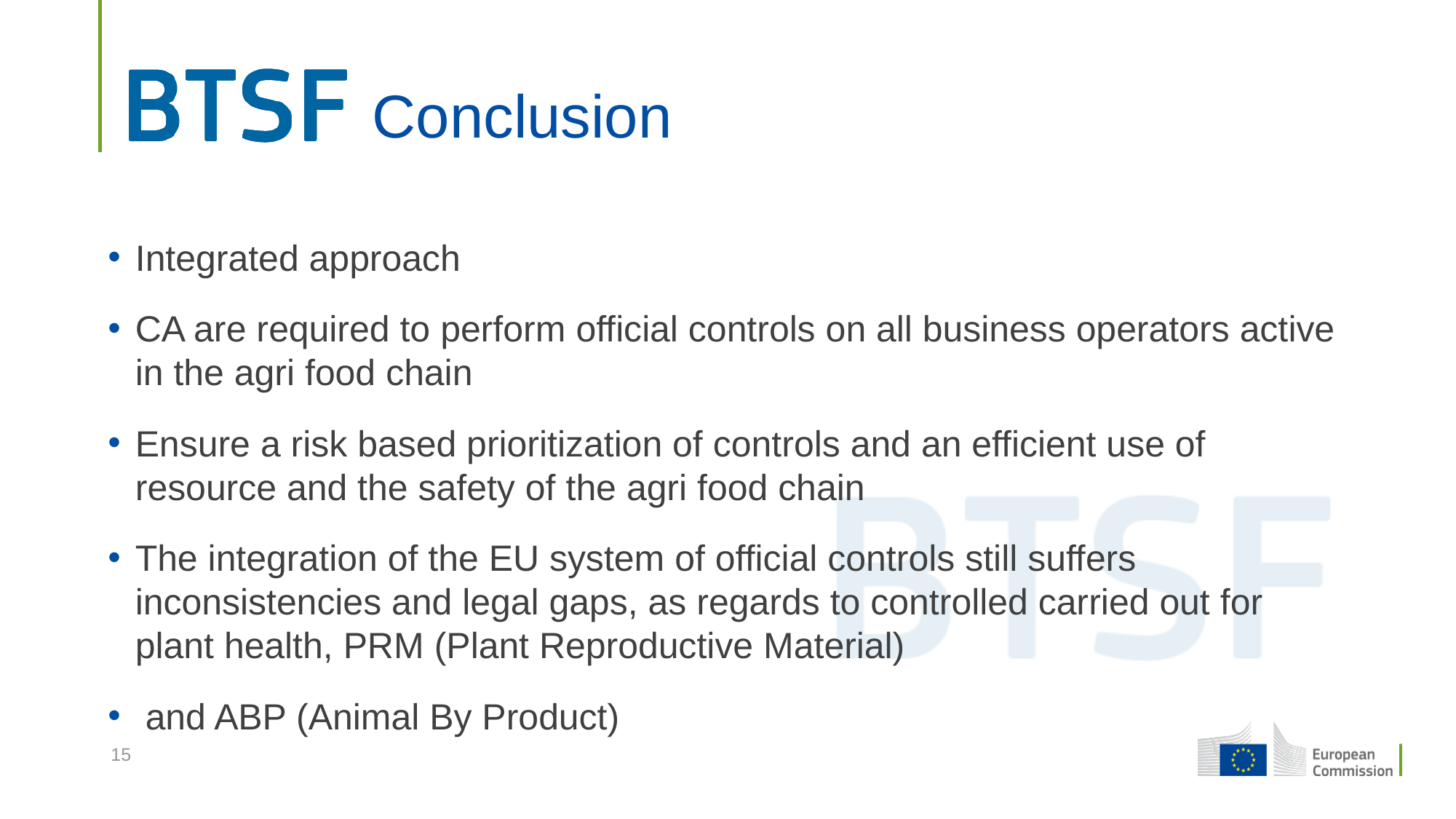

# Conclusion
Integrated approach
CA are required to perform official controls on all business operators active in the agri food chain
Ensure a risk based prioritization of controls and an efficient use of resource and the safety of the agri food chain
The integration of the EU system of official controls still suffers inconsistencies and legal gaps, as regards to controlled carried out for plant health, PRM (Plant Reproductive Material)
 and ABP (Animal By Product)
15